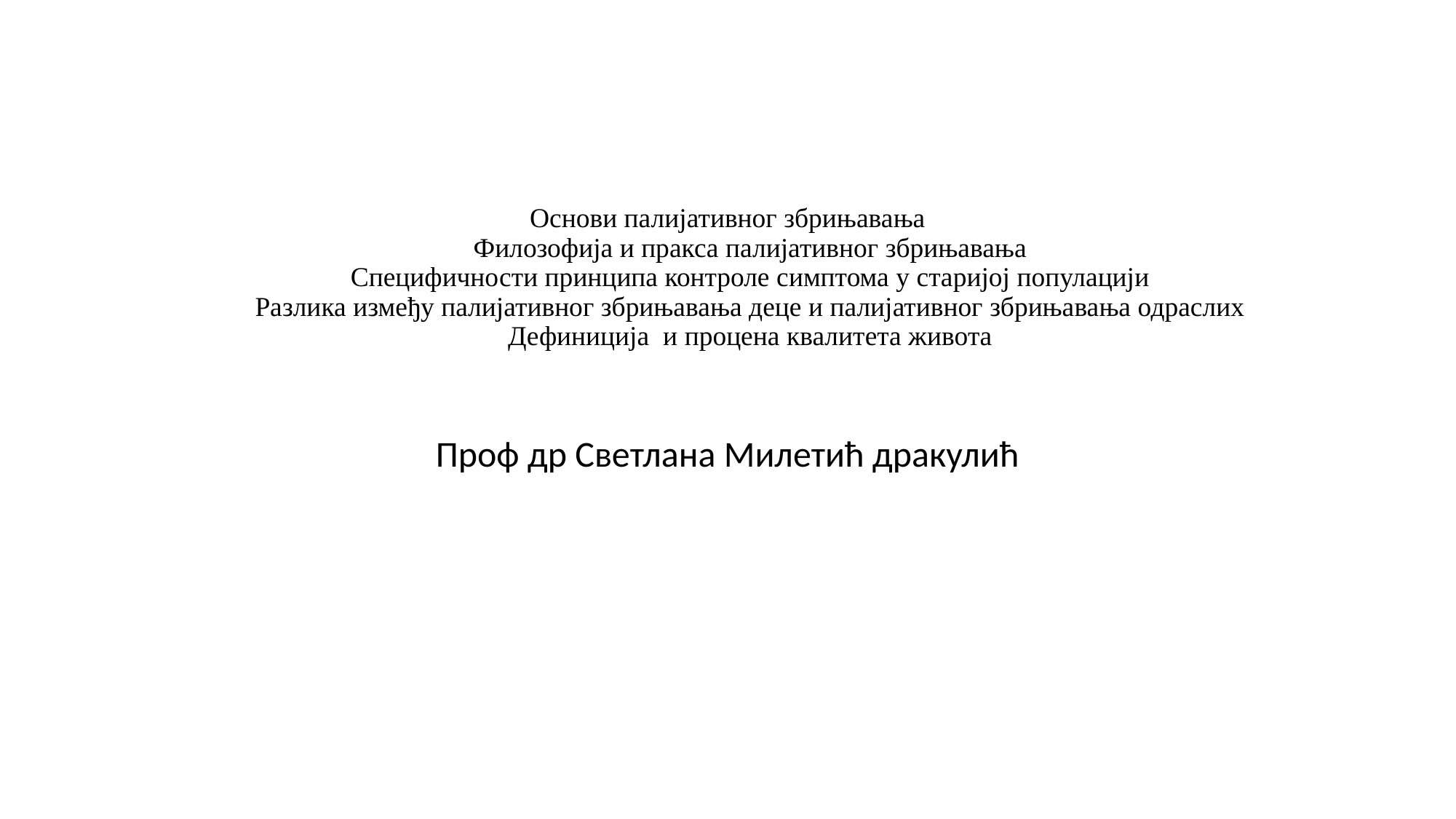

# Основи палијативног збрињавања Филозофија и пракса палијативног збрињавања Специфичности принципа контроле симптома у старијој популацији Разлика између палијативног збрињавања деце и палијативног збрињавања одраслих Дефиниција  и процена квалитета живота
Проф др Светлана Милетић дракулић